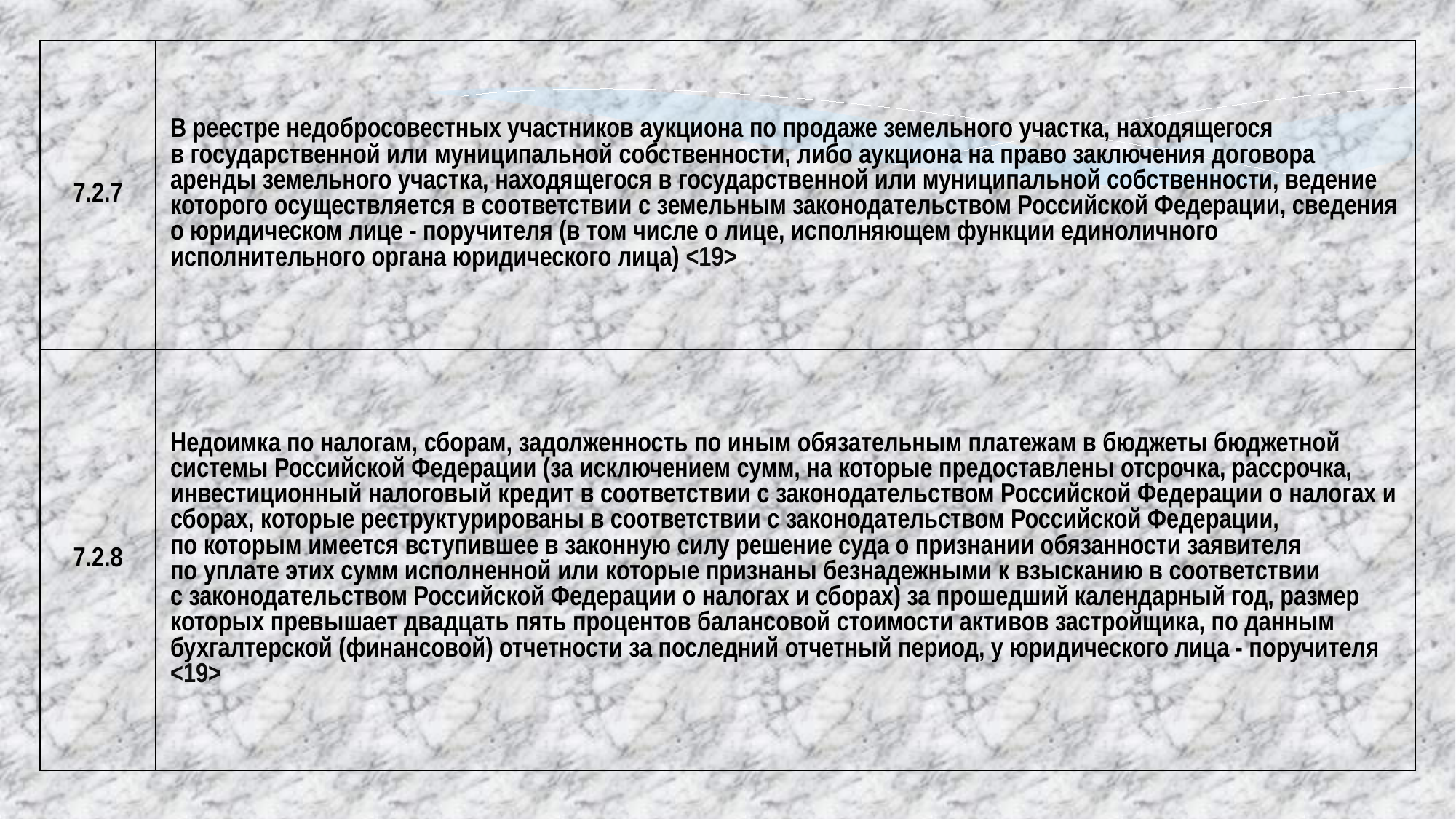

| 7.2.7 | В реестре недобросовестных участников аукциона по продаже земельного участка, находящегося в государственной или муниципальной собственности, либо аукциона на право заключения договора аренды земельного участка, находящегося в государственной или муниципальной собственности, ведение которого осуществляется в соответствии с земельным законодательством Российской Федерации, сведения о юридическом лице - поручителя (в том числе о лице, исполняющем функции единоличного исполнительного органа юридического лица) <19> |
| --- | --- |
| 7.2.8 | Недоимка по налогам, сборам, задолженность по иным обязательным платежам в бюджеты бюджетной системы Российской Федерации (за исключением сумм, на которые предоставлены отсрочка, рассрочка, инвестиционный налоговый кредит в соответствии с законодательством Российской Федерации о налогах и сборах, которые реструктурированы в соответствии с законодательством Российской Федерации, по которым имеется вступившее в законную силу решение суда о признании обязанности заявителя по уплате этих сумм исполненной или которые признаны безнадежными к взысканию в соответствии с законодательством Российской Федерации о налогах и сборах) за прошедший календарный год, размер которых превышает двадцать пять процентов балансовой стоимости активов застройщика, по данным бухгалтерской (финансовой) отчетности за последний отчетный период, у юридического лица - поручителя <19> |